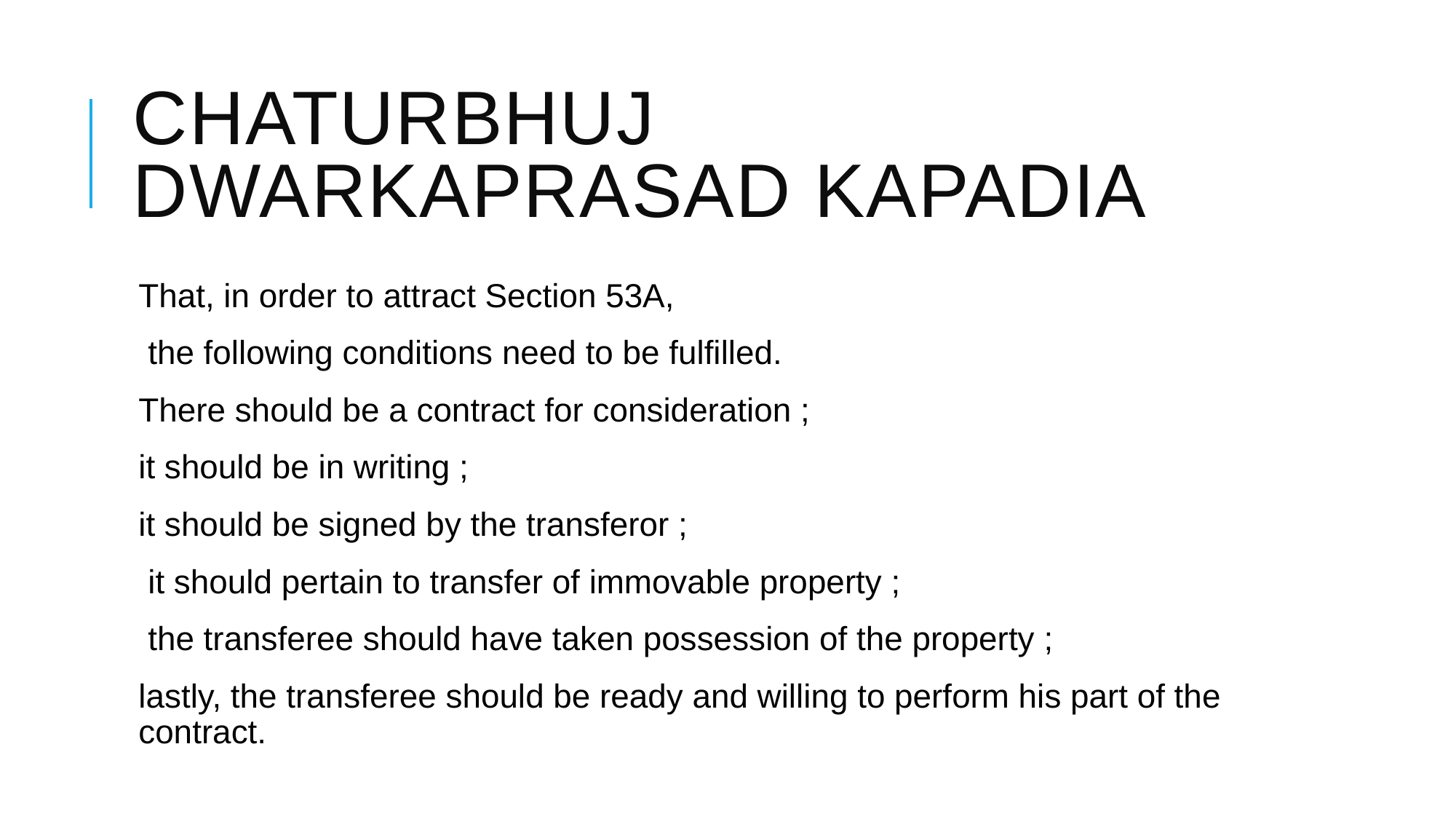

# Chaturbhuj dwarkaprasad Kapadia
That, in order to attract Section 53A,
 the following conditions need to be fulfilled.
There should be a contract for consideration ;
it should be in writing ;
it should be signed by the transferor ;
 it should pertain to transfer of immovable property ;
 the transferee should have taken possession of the property ;
lastly, the transferee should be ready and willing to perform his part of the contract.